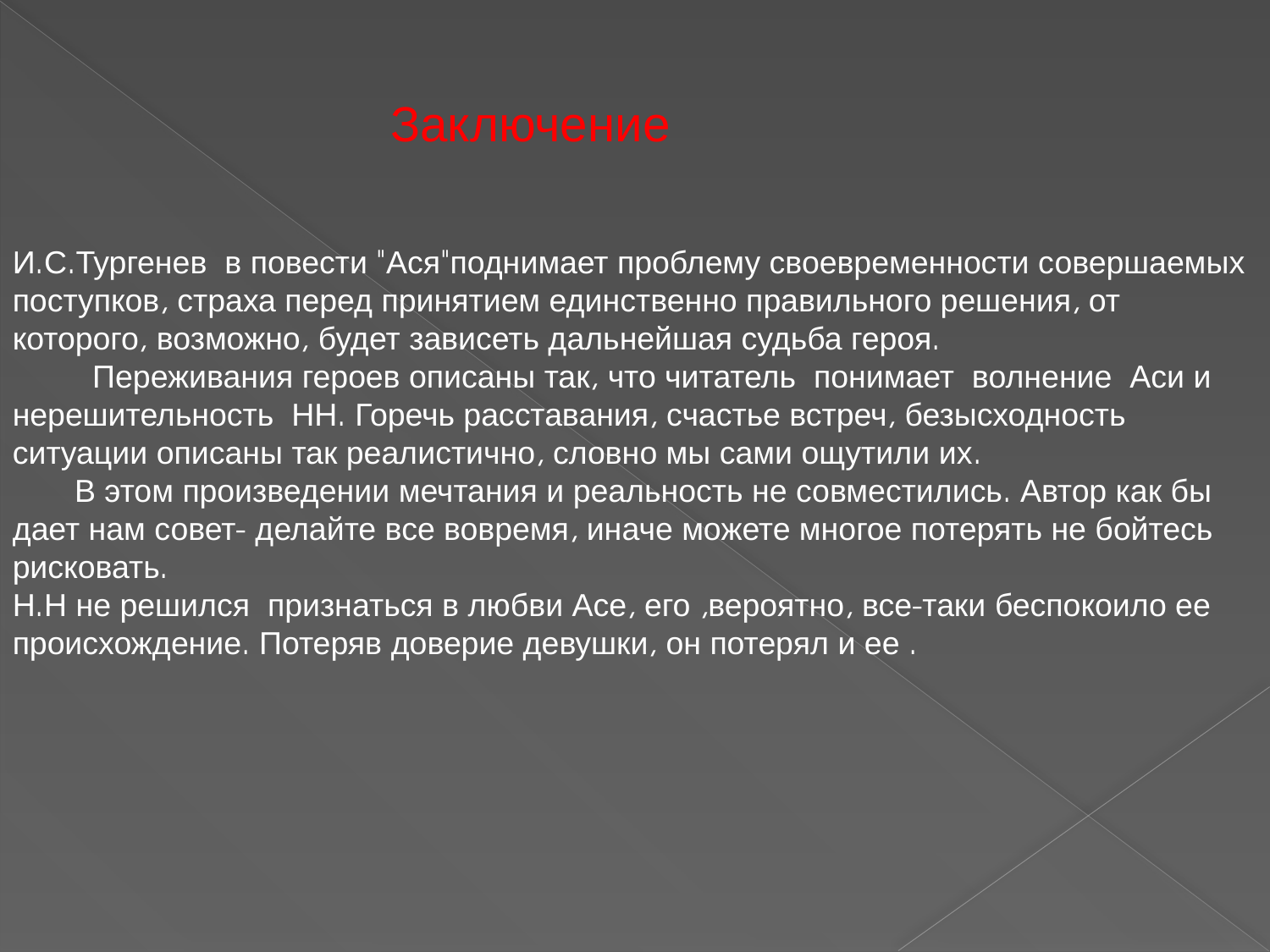

Заключение
И.С.Тургенев  в повести "Ася"поднимает проблему своевременности совершаемых поступков, страха перед принятием единственно правильного решения, от которого, возможно, будет зависеть дальнейшая судьба героя.
         Переживания героев описаны так, что читатель  понимает  волнение  Аси и нерешительность  НН. Горечь расставания, счастье встреч, безысходность ситуации описаны так реалистично, словно мы сами ощутили их.
       В этом произведении мечтания и реальность не совместились. Автор как бы дает нам совет- делайте все вовремя, иначе можете многое потерять не бойтесь рисковать.
Н.Н не решился  признаться в любви Асе, его ,вероятно, все-таки беспокоило ее происхождение. Потеряв доверие девушки, он потерял и ее .